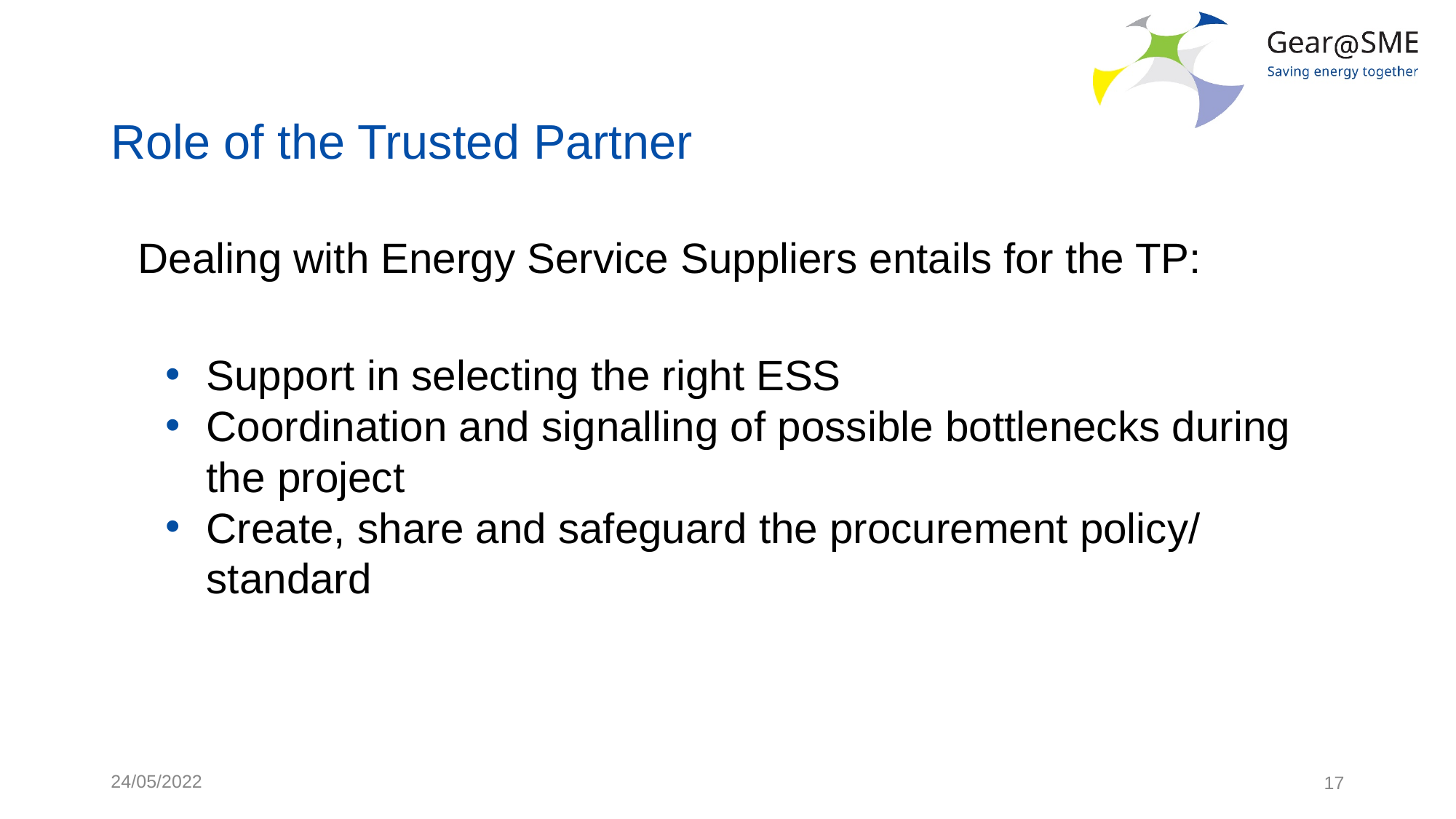

Role of the Trusted Partner
Dealing with Energy Service Suppliers entails for the TP:

Support in selecting the right ESS
Coordination and signalling of possible bottlenecks during the project
Create, share and safeguard the procurement policy/ standard

24/05/2022
17